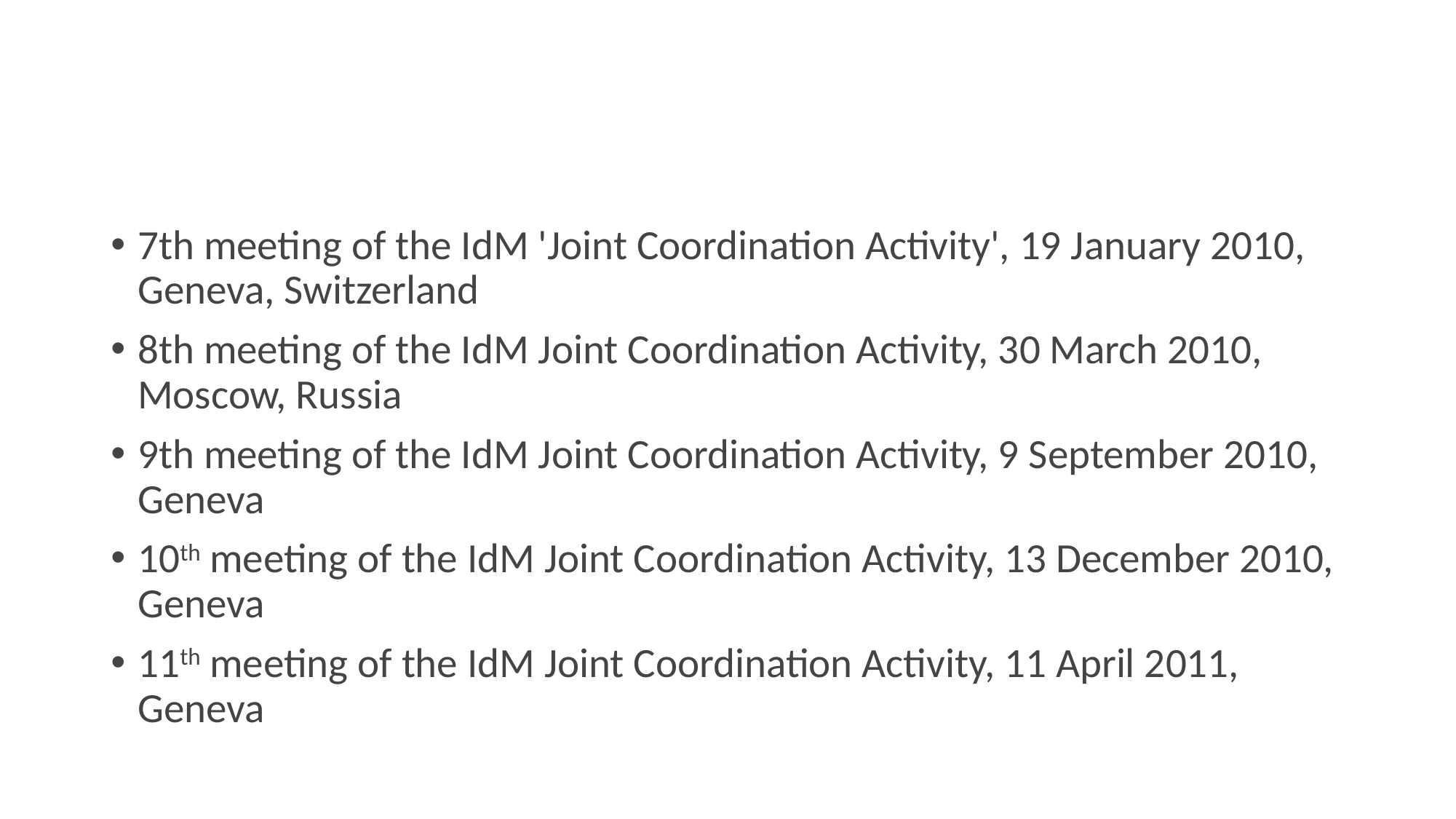

#
7th meeting of the IdM 'Joint Coordination Activity', 19 January 2010, Geneva, Switzerland
8th meeting of the IdM Joint Coordination Activity, 30 March 2010, Moscow, Russia
9th meeting of the IdM Joint Coordination Activity, 9 September 2010, Geneva
10th meeting of the IdM Joint Coordination Activity, 13 December 2010, Geneva
11th meeting of the IdM Joint Coordination Activity, 11 April 2011, Geneva​